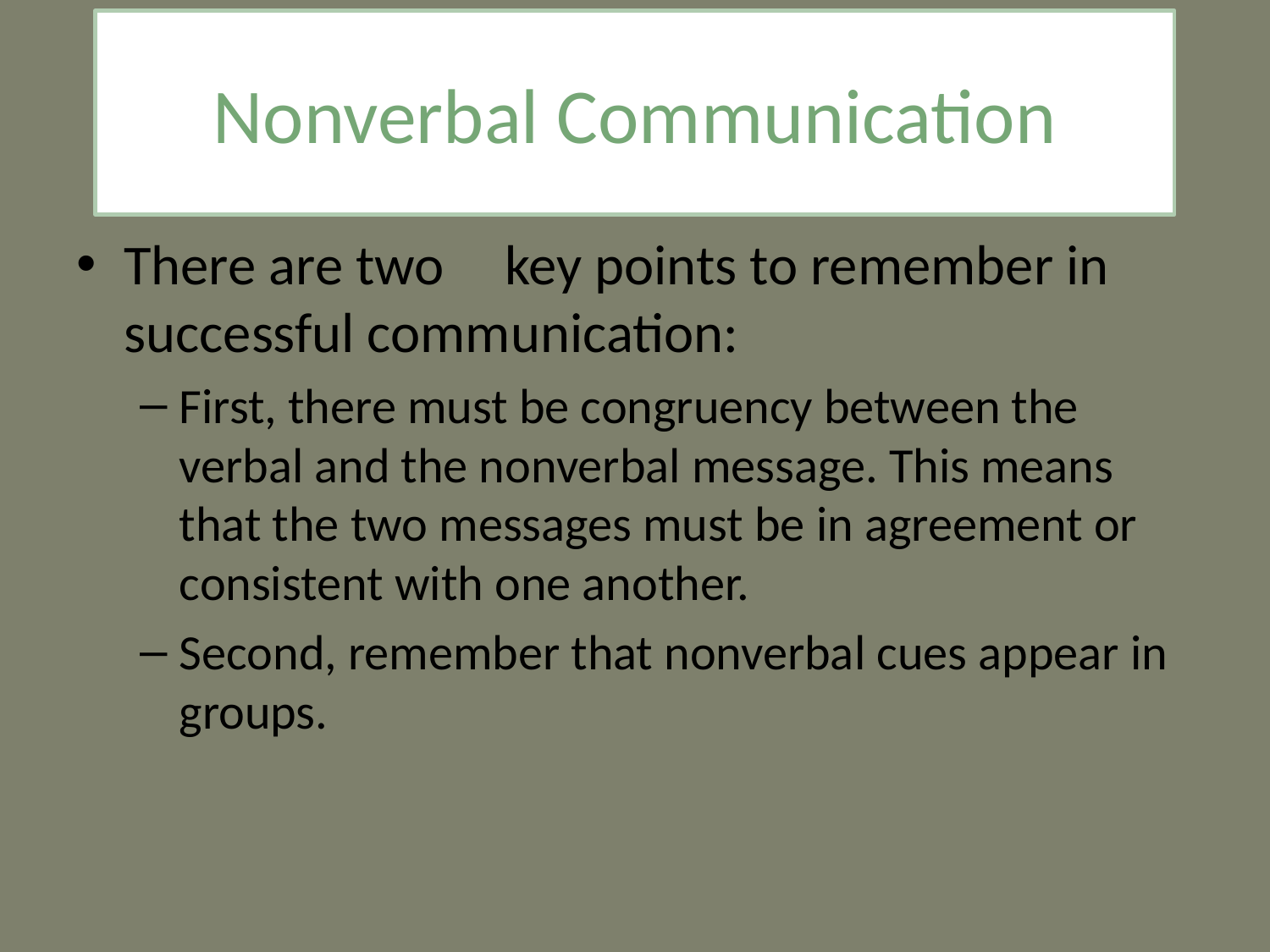

Nonverbal Communication
There are two 	key points to remember in successful communication:
First, there must be congruency between the verbal and the nonverbal message. This means that the two messages must be in agreement or consistent with one another.
Second, remember that nonverbal cues appear in groups.